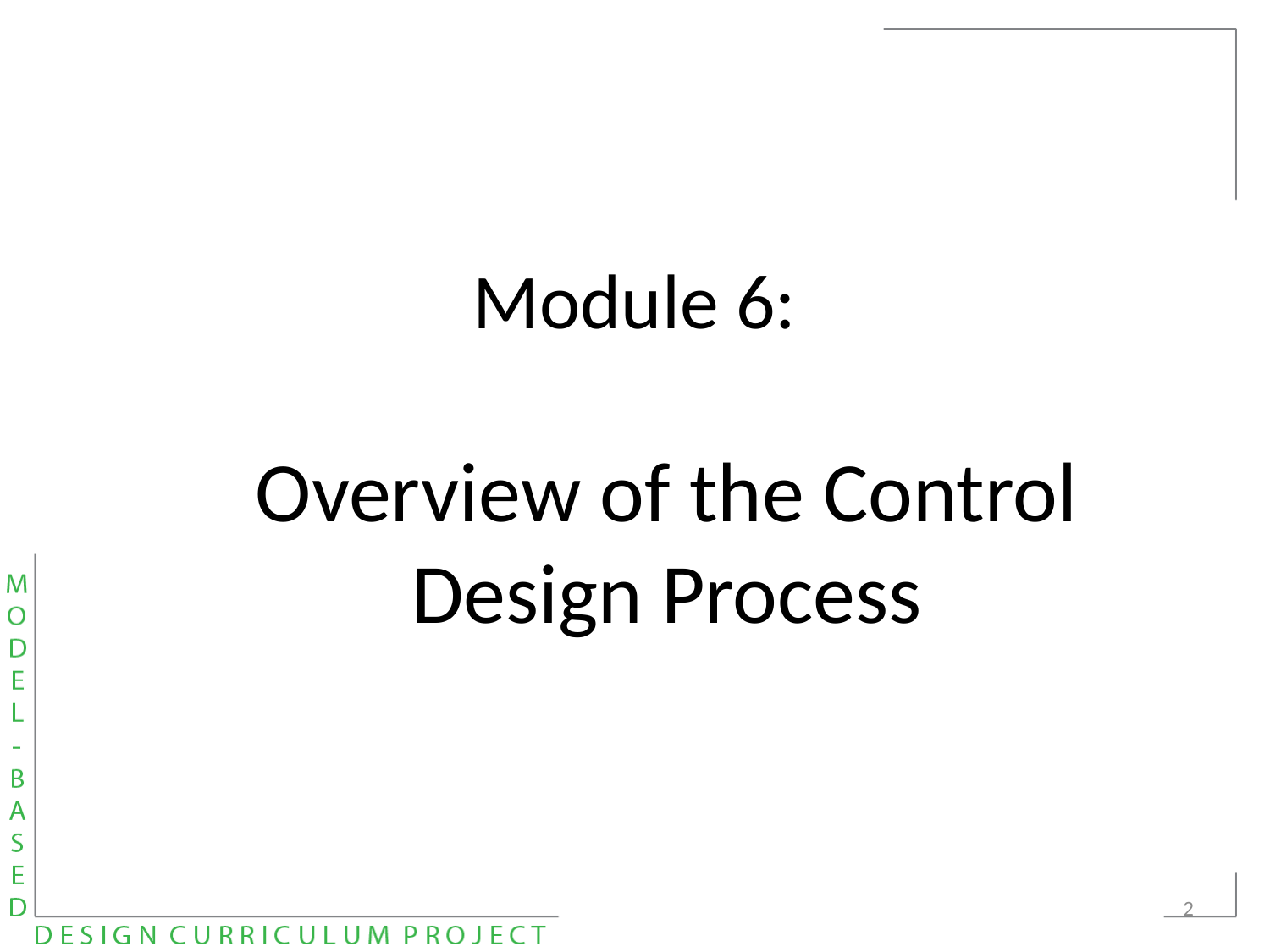

Module 6:

Overview of the Control Design Process
2